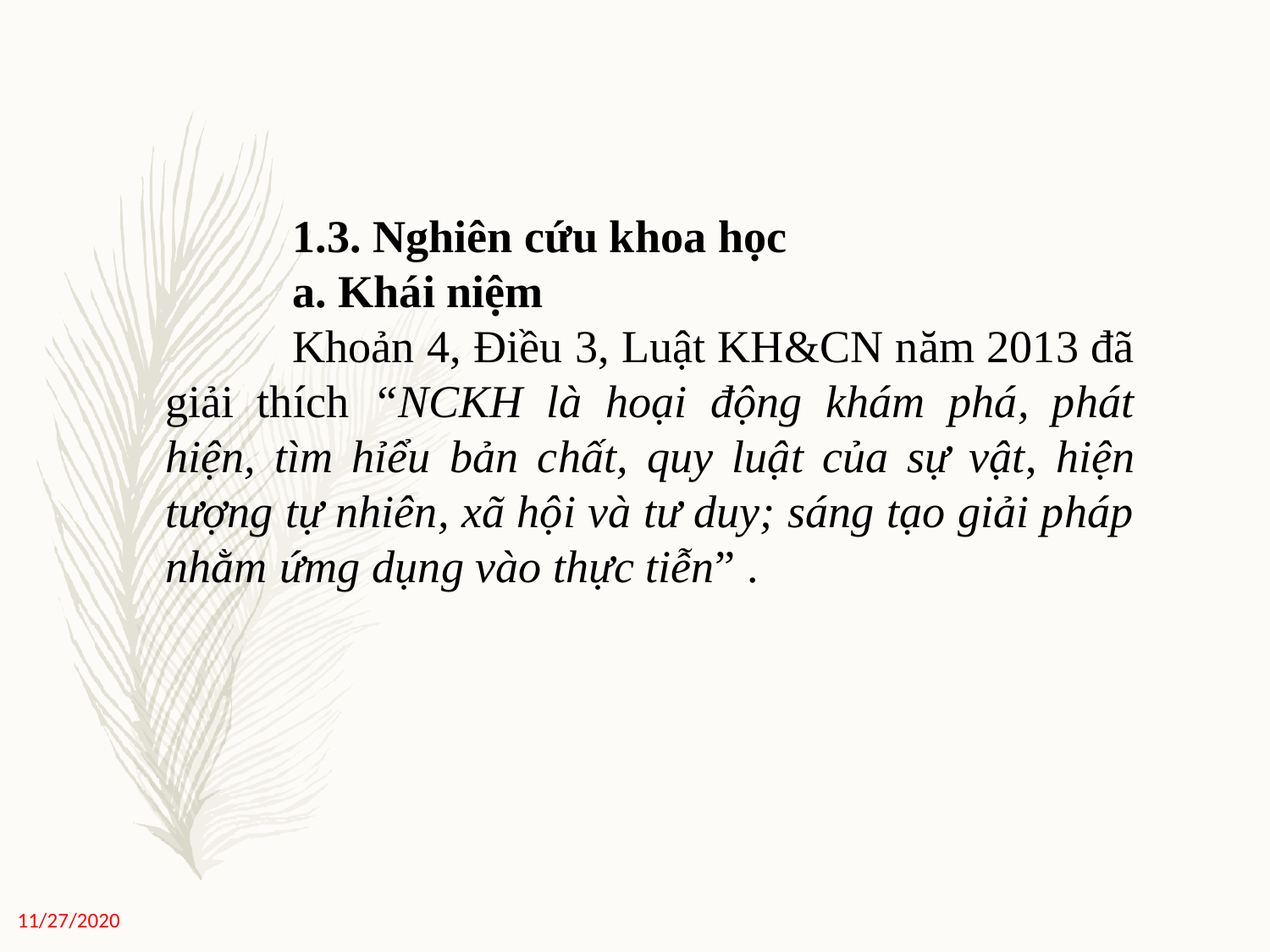

1.3. Nghiên cứu khoa học
	a. Khái niệm
	Khoản 4, Điều 3, Luật KH&CN năm 2013 đã giải thích “NCKH là hoại động khám phá, phát hiện, tìm hỉểu bản chất, quy luật của sự vật, hiện tượng tự nhiên, xã hội và tư duy; sáng tạo giải pháp nhằm ứmg dụng vào thực tiễn” .
11/27/2020